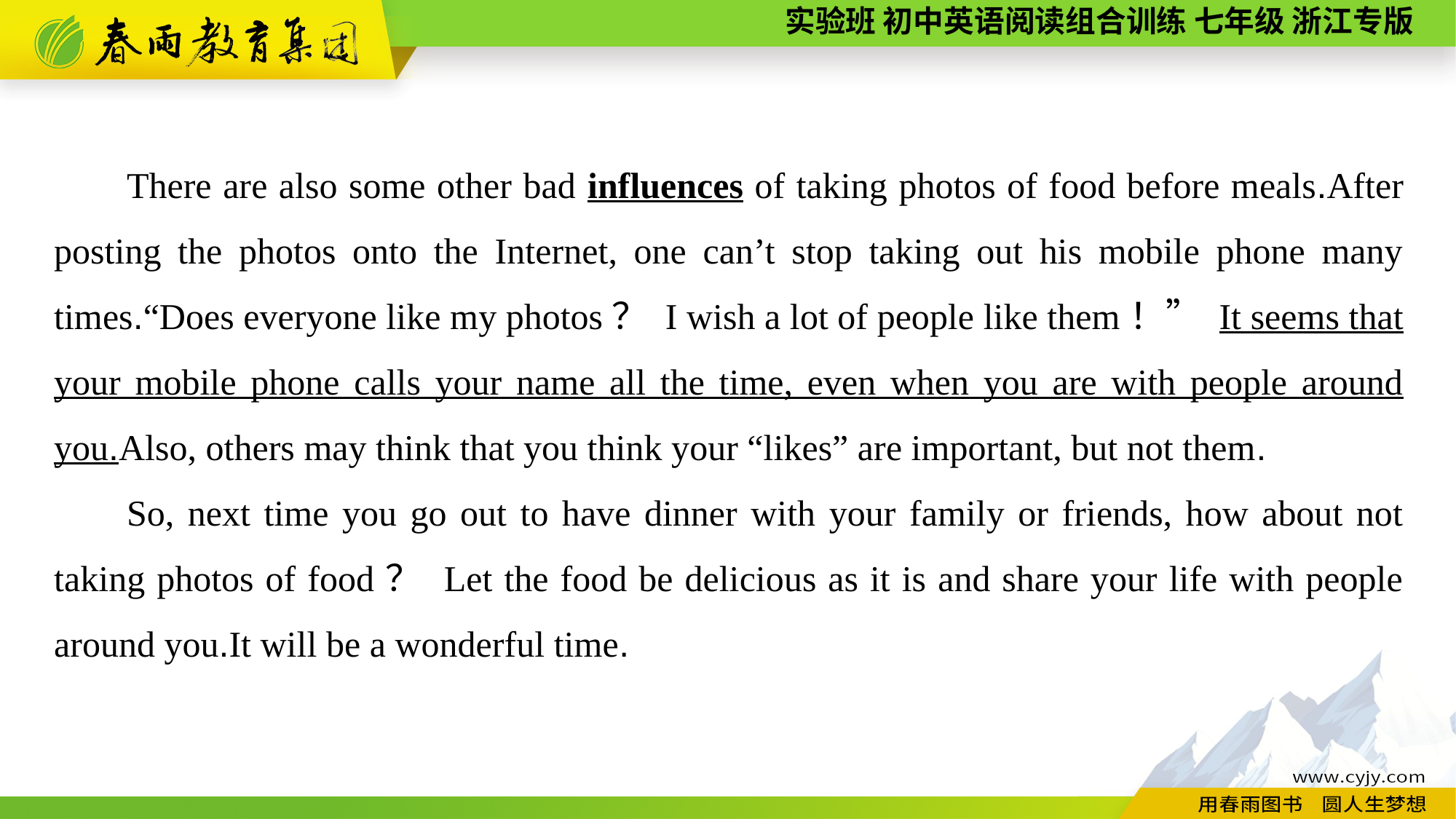

There are also some other bad influences of taking photos of food before meals.After posting the photos onto the Internet, one can’t stop taking out his mobile phone many times.“Does everyone like my photos？ I wish a lot of people like them！” It seems that your mobile phone calls your name all the time, even when you are with people around you.Also, others may think that you think your “likes” are important, but not them.
So, next time you go out to have dinner with your family or friends, how about not taking photos of food？ Let the food be delicious as it is and share your life with people around you.It will be a wonderful time.